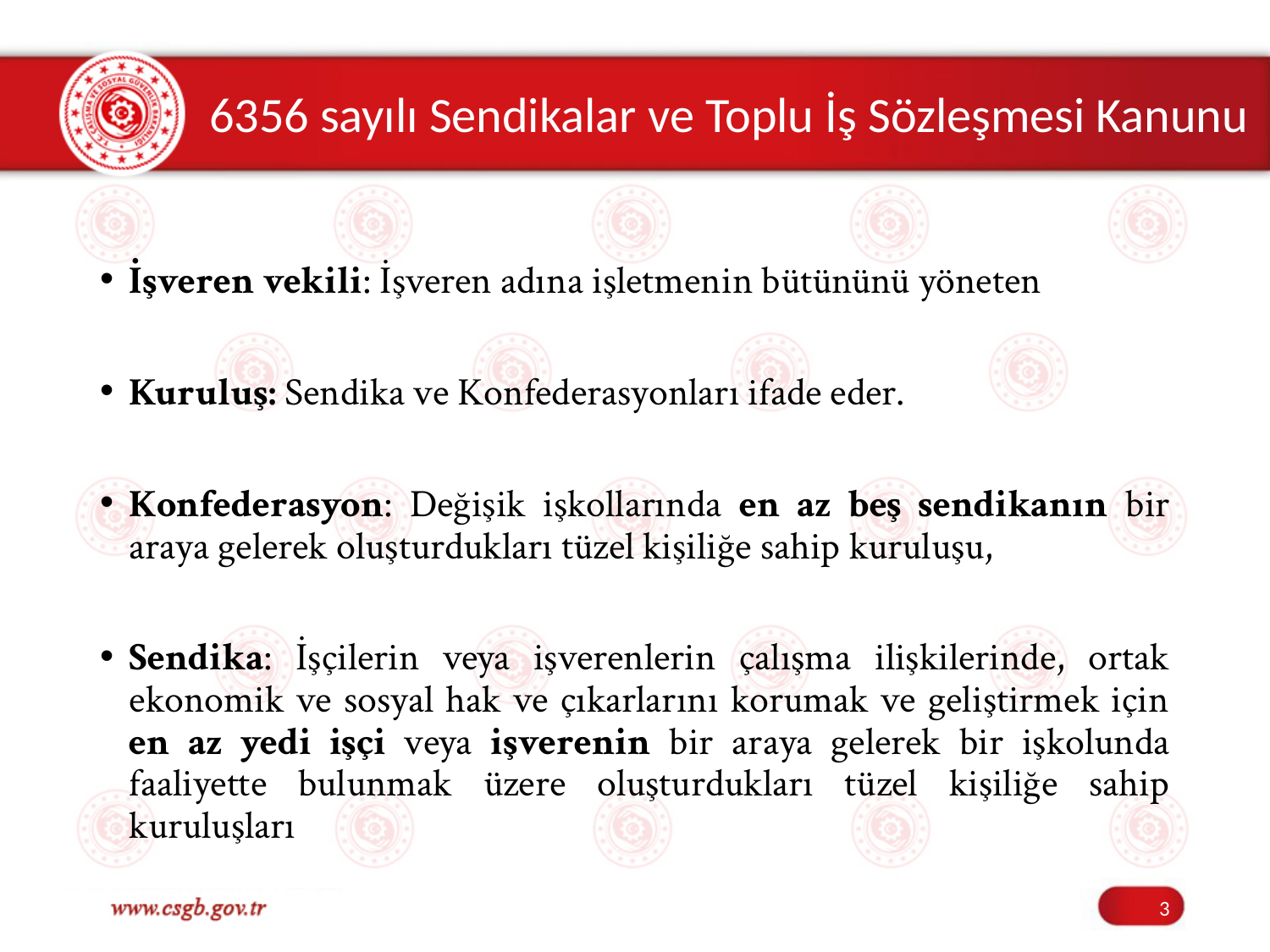

# 6356 sayılı Sendikalar ve Toplu İş Sözleşmesi Kanunu
İşveren vekili: İşveren adına işletmenin bütününü yöneten

Kuruluş: Sendika ve Konfederasyonları ifade eder.

Konfederasyon: Değişik işkollarında en az beş sendikanın bir araya gelerek oluşturdukları tüzel kişiliğe sahip kuruluşu,

Sendika: İşçilerin veya işverenlerin çalışma ilişkilerinde, ortak ekonomik ve sosyal hak ve çıkarlarını korumak ve geliştirmek için en az yedi işçi veya işverenin bir araya gelerek bir işkolunda faaliyette bulunmak üzere oluşturdukları tüzel kişiliğe sahip kuruluşları
3